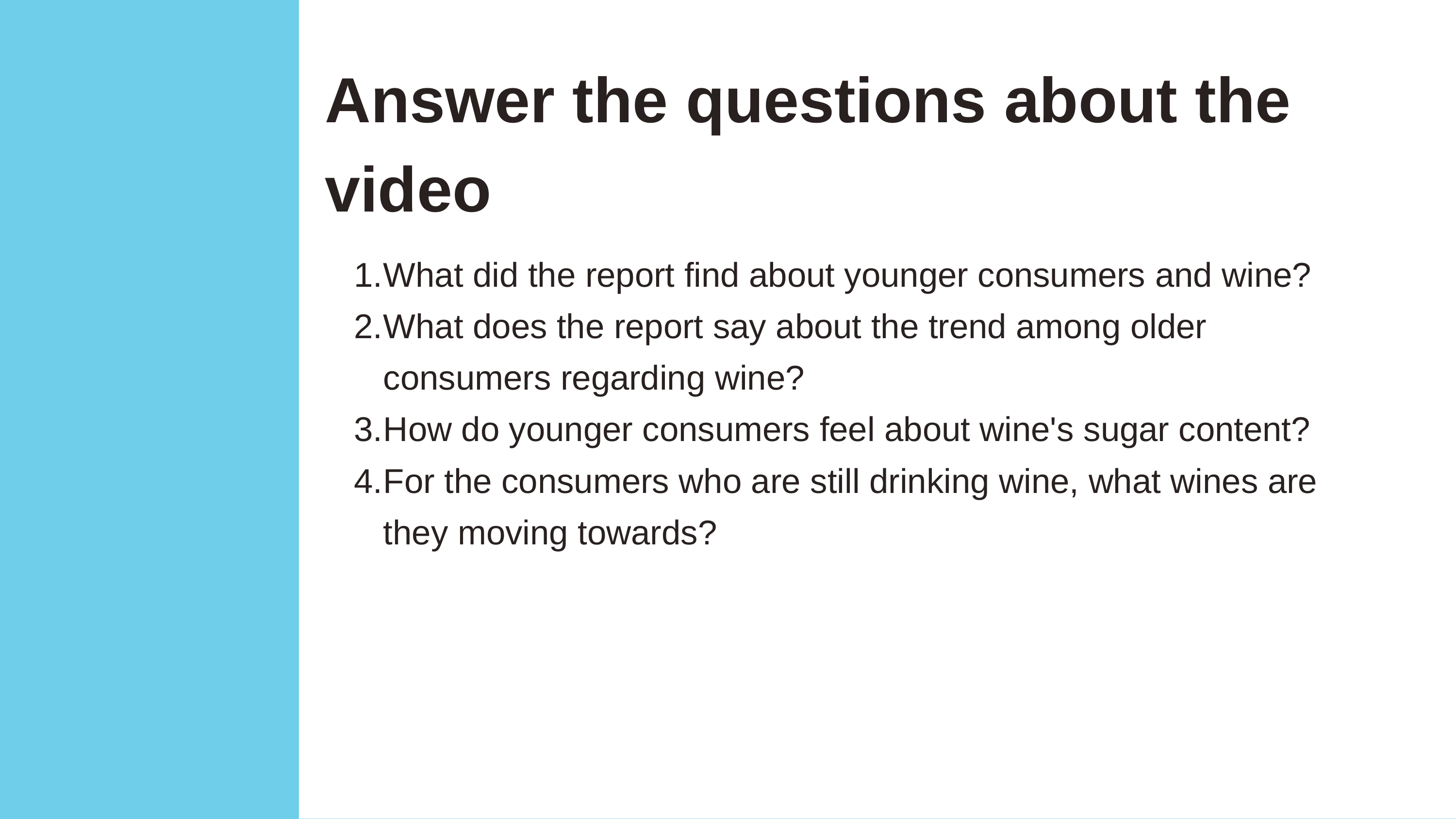

Answer the questions about the video
What did the report find about younger consumers and wine?
What does the report say about the trend among older consumers regarding wine?
How do younger consumers feel about wine's sugar content?
For the consumers who are still drinking wine, what wines are they moving towards?